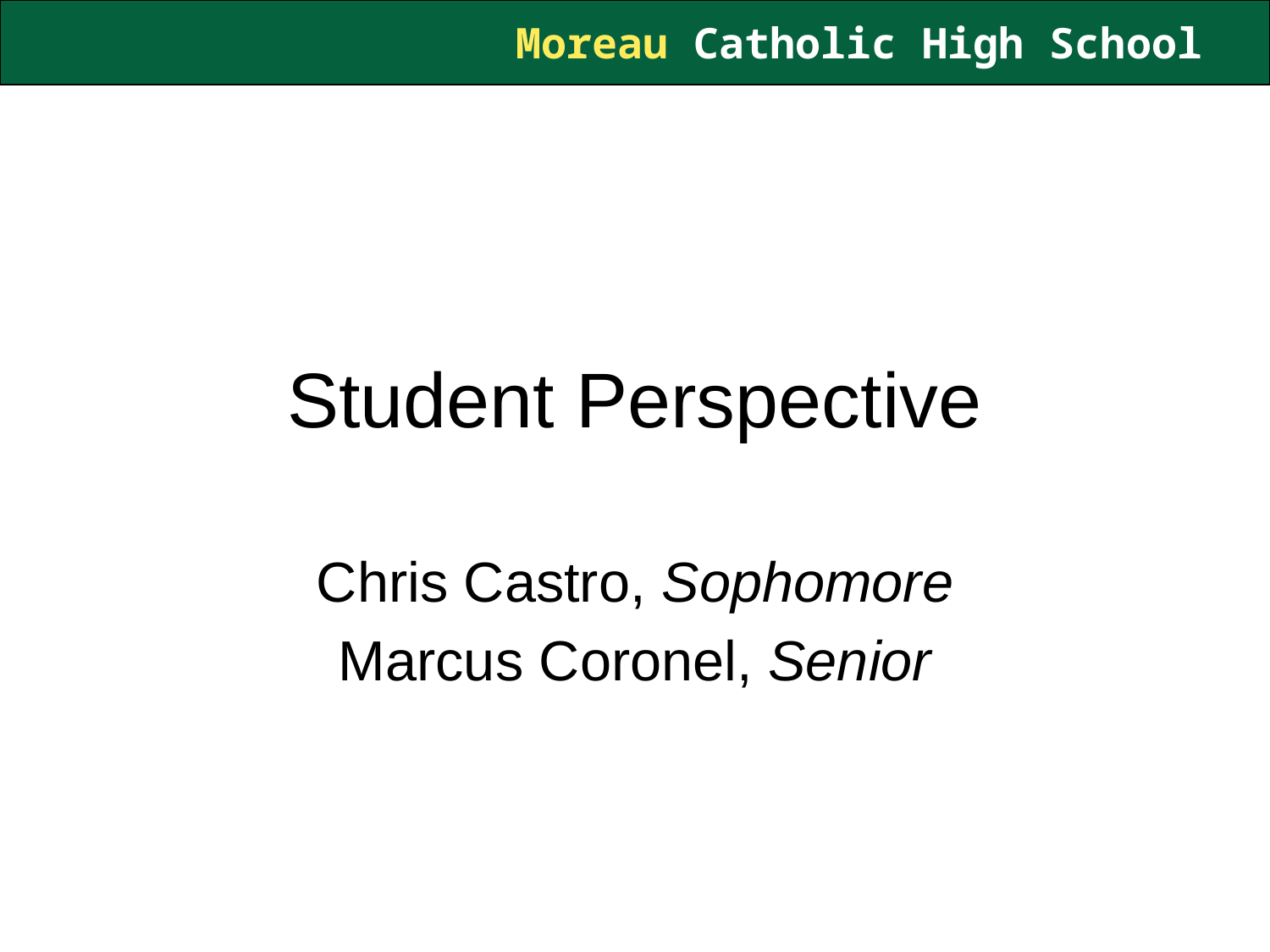

# Student Perspective
Chris Castro, Sophomore
Marcus Coronel, Senior